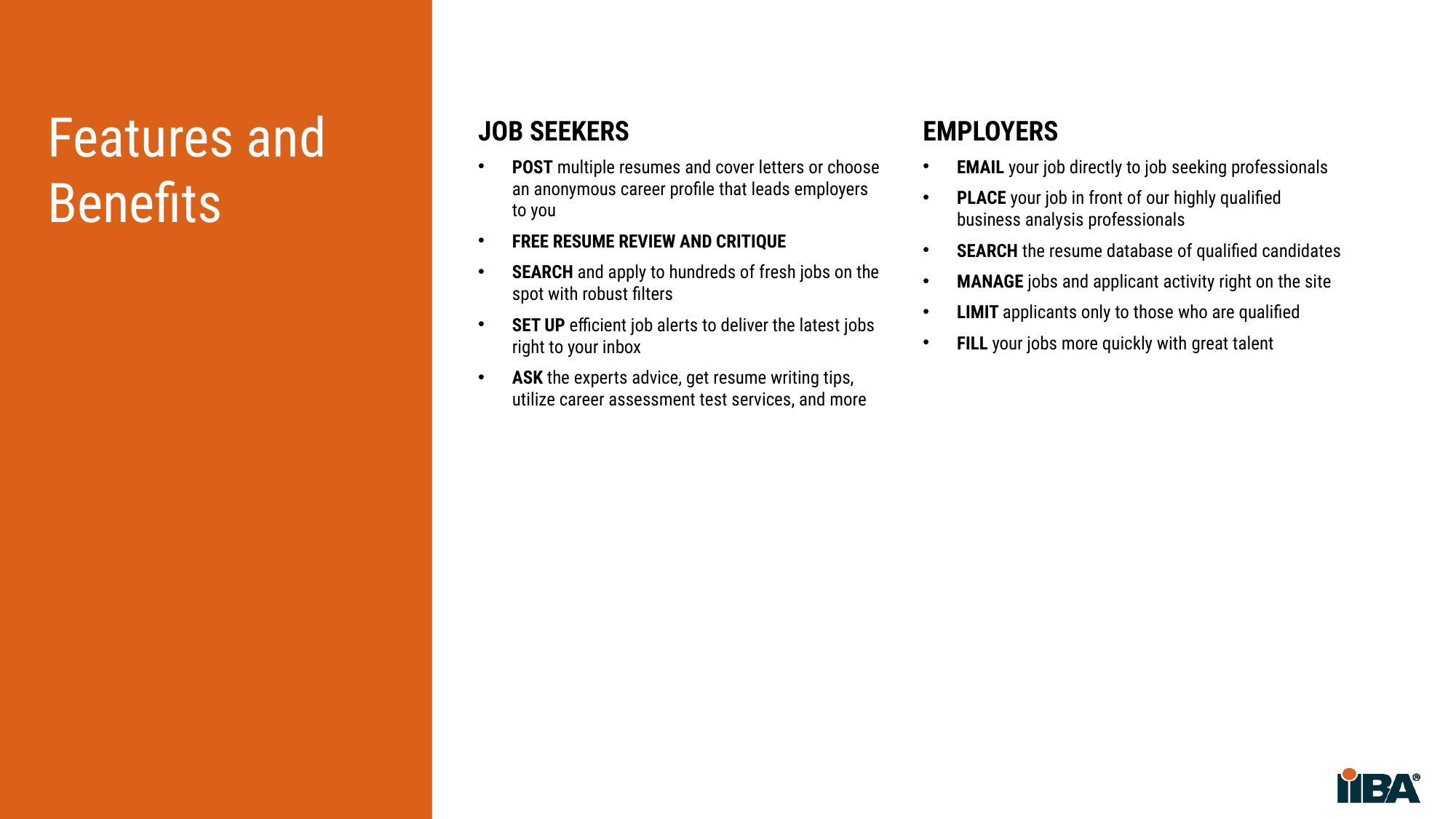

# Features and Benefits
JOB SEEKERS
POST multiple resumes and cover letters or choose an anonymous career profile that leads employers to you
FREE RESUME REVIEW AND CRITIQUE
SEARCH and apply to hundreds of fresh jobs on the spot with robust filters
SET UP efficient job alerts to deliver the latest jobs right to your inbox
ASK the experts advice, get resume writing tips, utilize career assessment test services, and more
EMPLOYERS
EMAIL your job directly to job seeking professionals
PLACE your job in front of our highly qualified business analysis professionals
SEARCH the resume database of qualified candidates
MANAGE jobs and applicant activity right on the site
LIMIT applicants only to those who are qualified
FILL your jobs more quickly with great talent